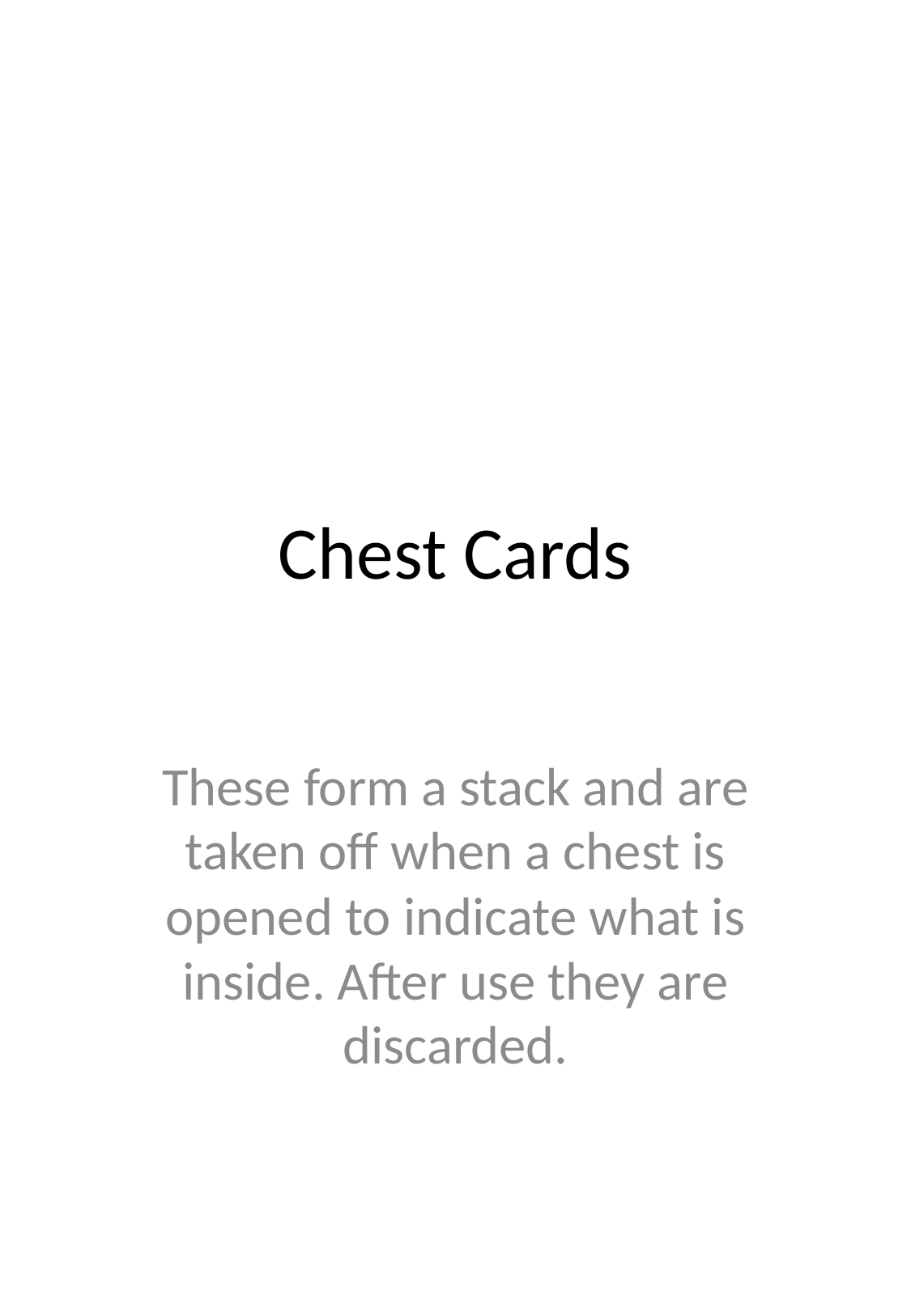

# Chest Cards
These form a stack and are taken off when a chest is opened to indicate what is inside. After use they are discarded.